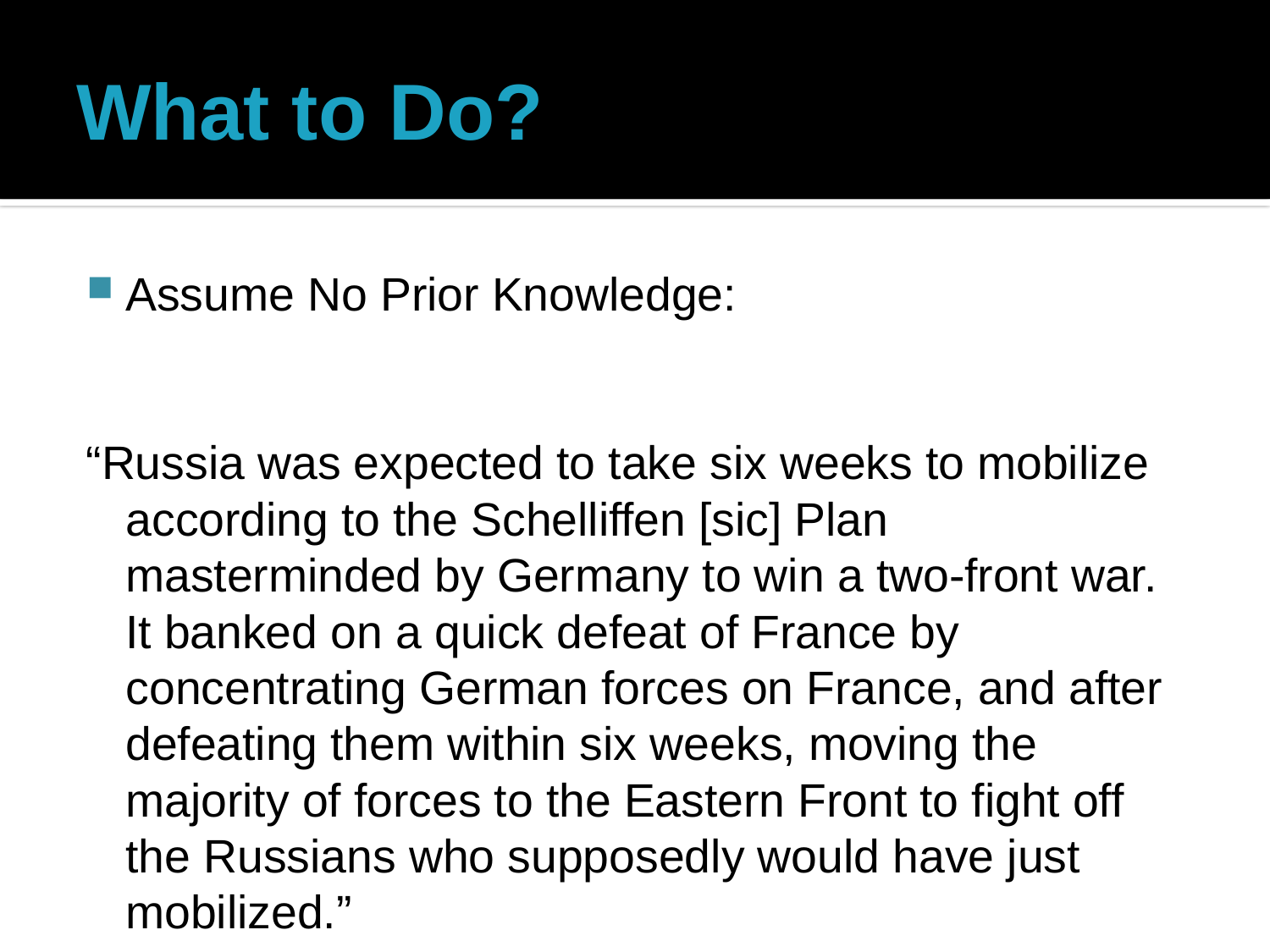

# What to Do?

Assume No Prior Knowledge:

“Russia was expected to take six weeks to mobilize according to the Schelliffen [sic] Plan masterminded by Germany to win a two-front war. It banked on a quick defeat of France by concentrating German forces on France, and after defeating them within six weeks, moving the majority of forces to the Eastern Front to fight off the Russians who supposedly would have just mobilized.”